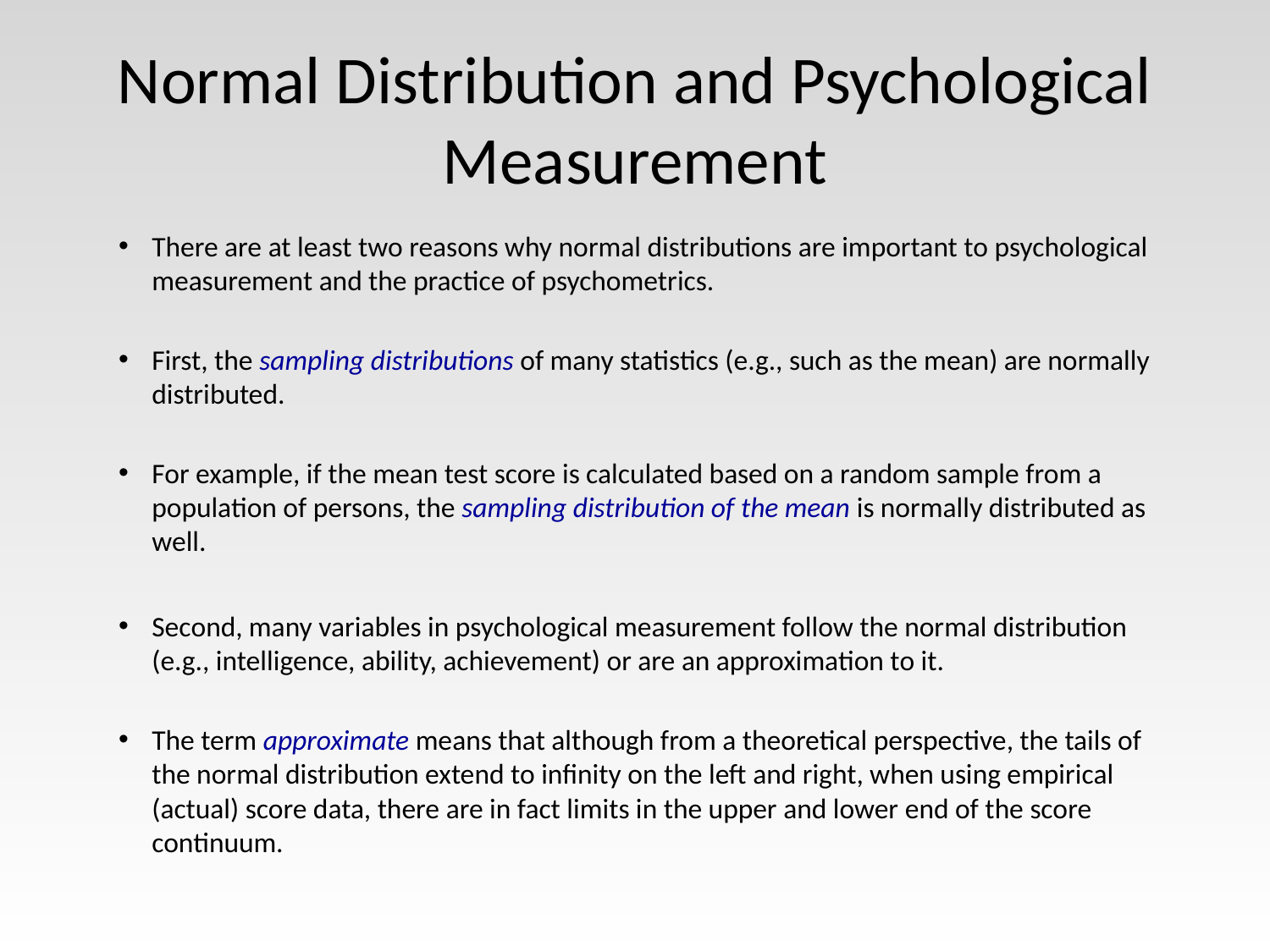

# Normal Distribution and Psychological Measurement
There are at least two reasons why normal distributions are important to psychological measurement and the practice of psychometrics.

First, the sampling distributions of many statistics (e.g., such as the mean) are normally distributed.

For example, if the mean test score is calculated based on a random sample from a population of persons, the sampling distribution of the mean is normally distributed as well.

Second, many variables in psychological measurement follow the normal distribution (e.g., intelligence, ability, achievement) or are an approximation to it.

The term approximate means that although from a theoretical perspective, the tails of the normal distribution extend to infinity on the left and right, when using empirical (actual) score data, there are in fact limits in the upper and lower end of the score continuum.